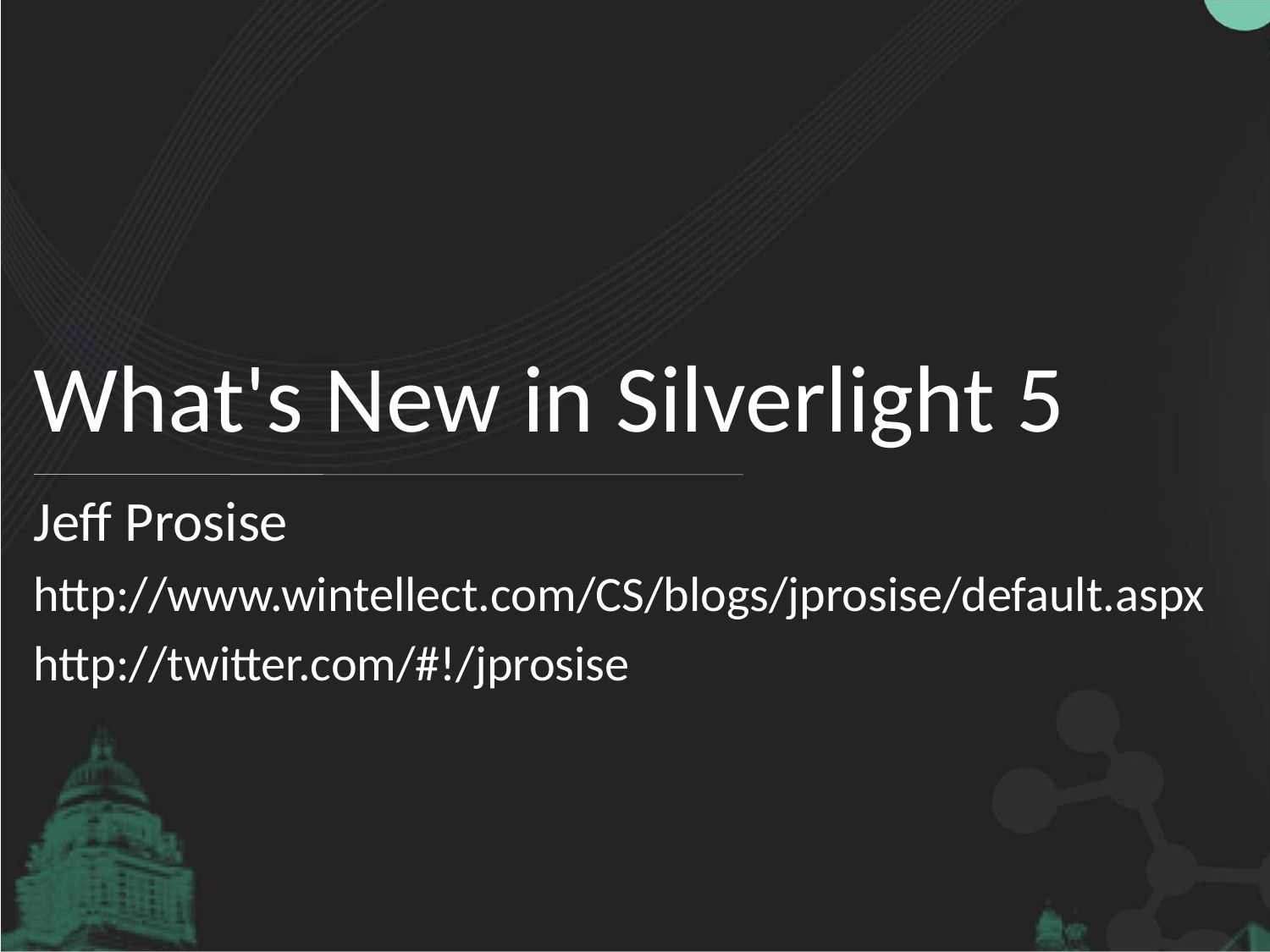

# What's New in Silverlight 5
Jeff Prosise
http://www.wintellect.com/CS/blogs/jprosise/default.aspx
http://twitter.com/#!/jprosise